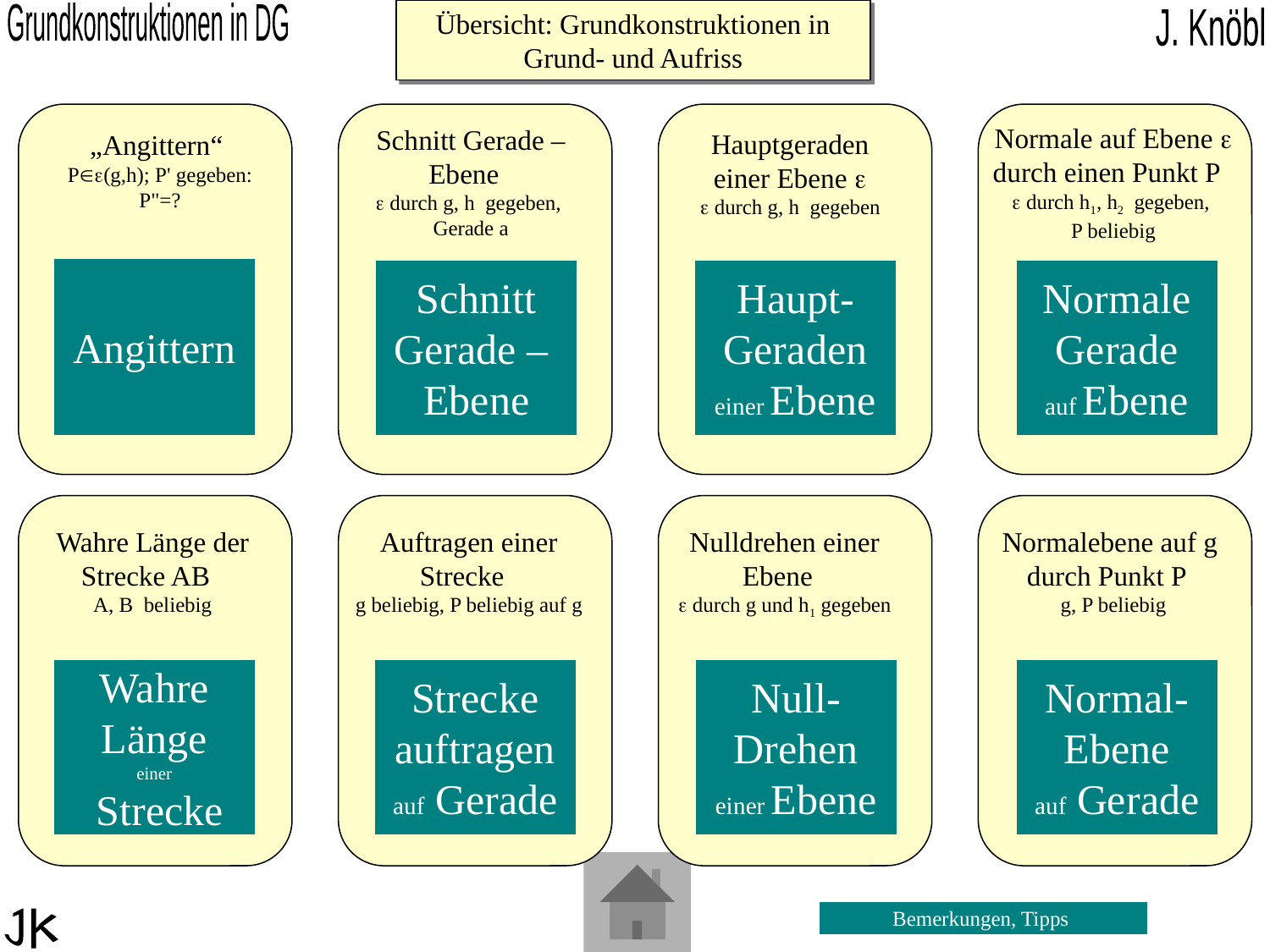

Übersicht: Grundkonstruktionen in Grund- und Aufriss

Normale auf Ebene ε
durch einen Punkt P
ε durch h1, h2  gegeben,
P beliebig
Schnitt Gerade – Ebene
ε durch g, h  gegeben,
Gerade a
Hauptgeraden einer Ebene ε
ε durch g, h  gegeben
„Angittern“
P∈ε(g,h); P' gegeben:
P"=?
Angittern
Schnitt
Gerade –
Ebene
Haupt-
Geraden
einer Ebene
Normale
Gerade
auf Ebene

Wahre Länge der
Strecke AB
A, B  beliebig
Auftragen einer Strecke
g beliebig, P beliebig auf g
Nulldrehen einer Ebene
ε durch g und h1 gegeben
Normalebene auf g
durch Punkt P
g, P beliebig
Wahre
Länge
einer
 Strecke
Strecke
auftragen
auf Gerade
Null-
Drehen
einer Ebene
Normal-
Ebene
auf Gerade
Bemerkungen, Tipps